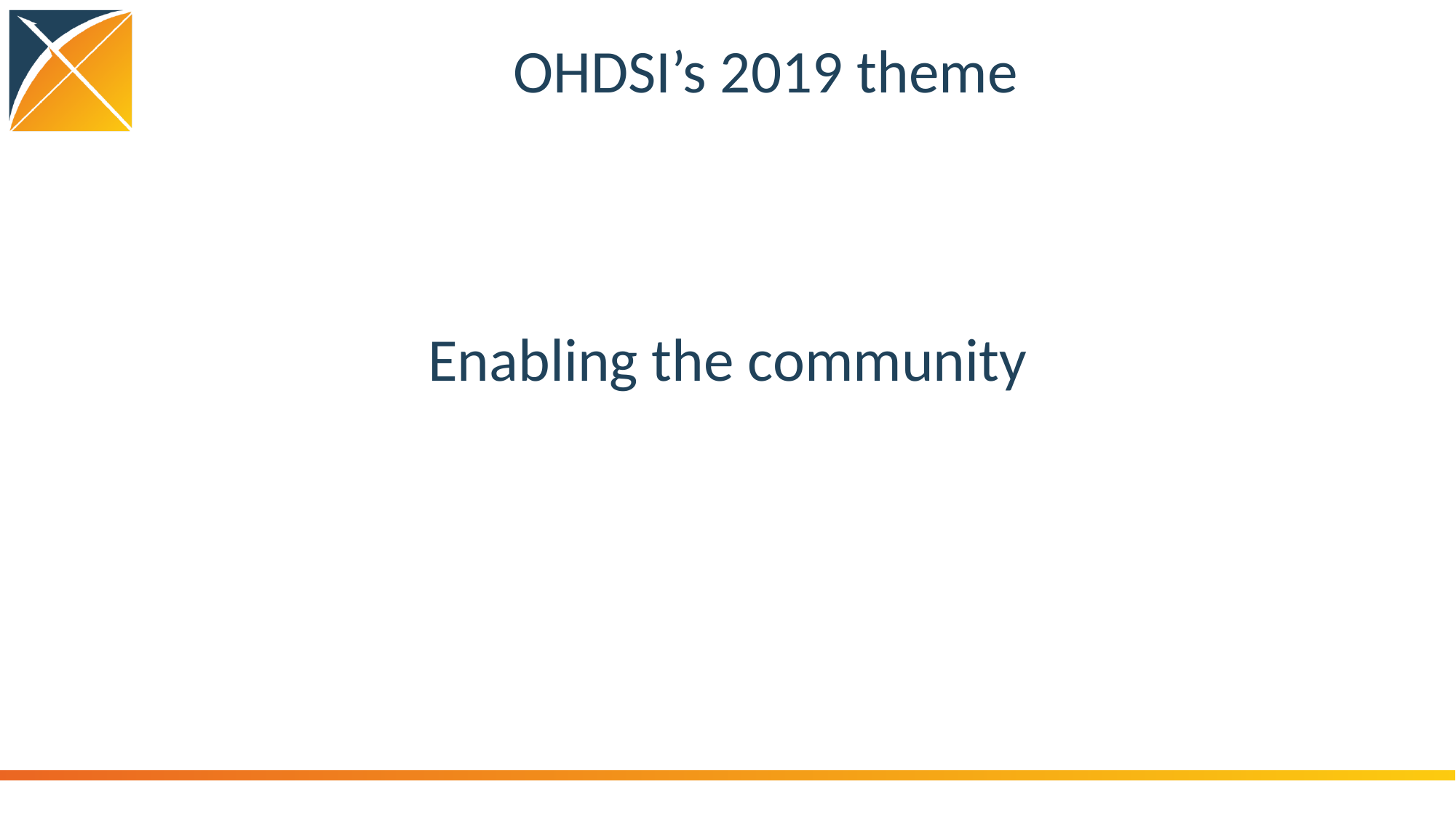

# OHDSI’s 2019 theme

Enabling the community